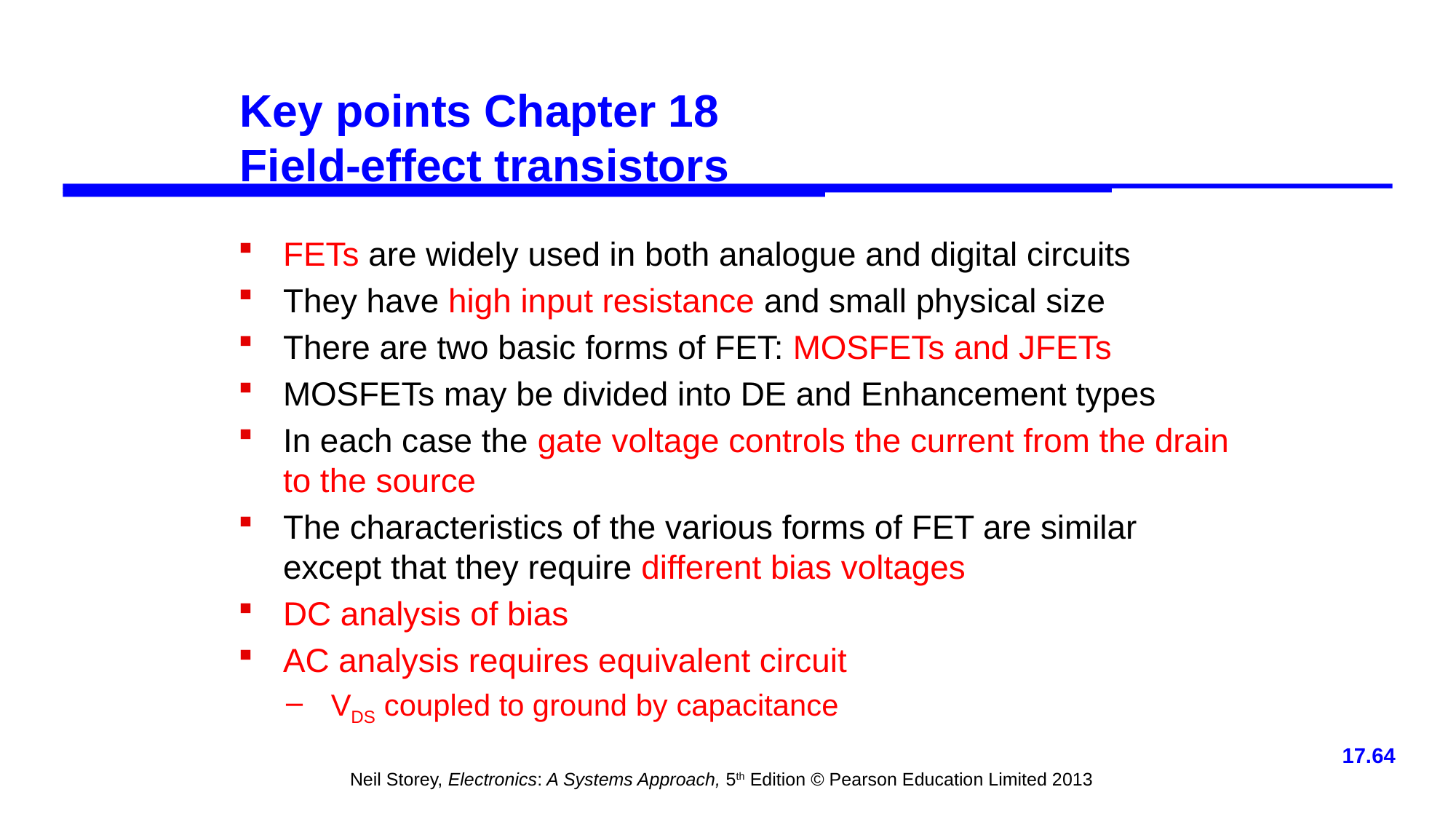

# Key points Chapter 18 Field-effect transistors
FETs are widely used in both analogue and digital circuits
They have high input resistance and small physical size
There are two basic forms of FET: MOSFETs and JFETs
MOSFETs may be divided into DE and Enhancement types
In each case the gate voltage controls the current from the drain to the source
The characteristics of the various forms of FET are similar except that they require different bias voltages
DC analysis of bias
AC analysis requires equivalent circuit
VDS coupled to ground by capacitance